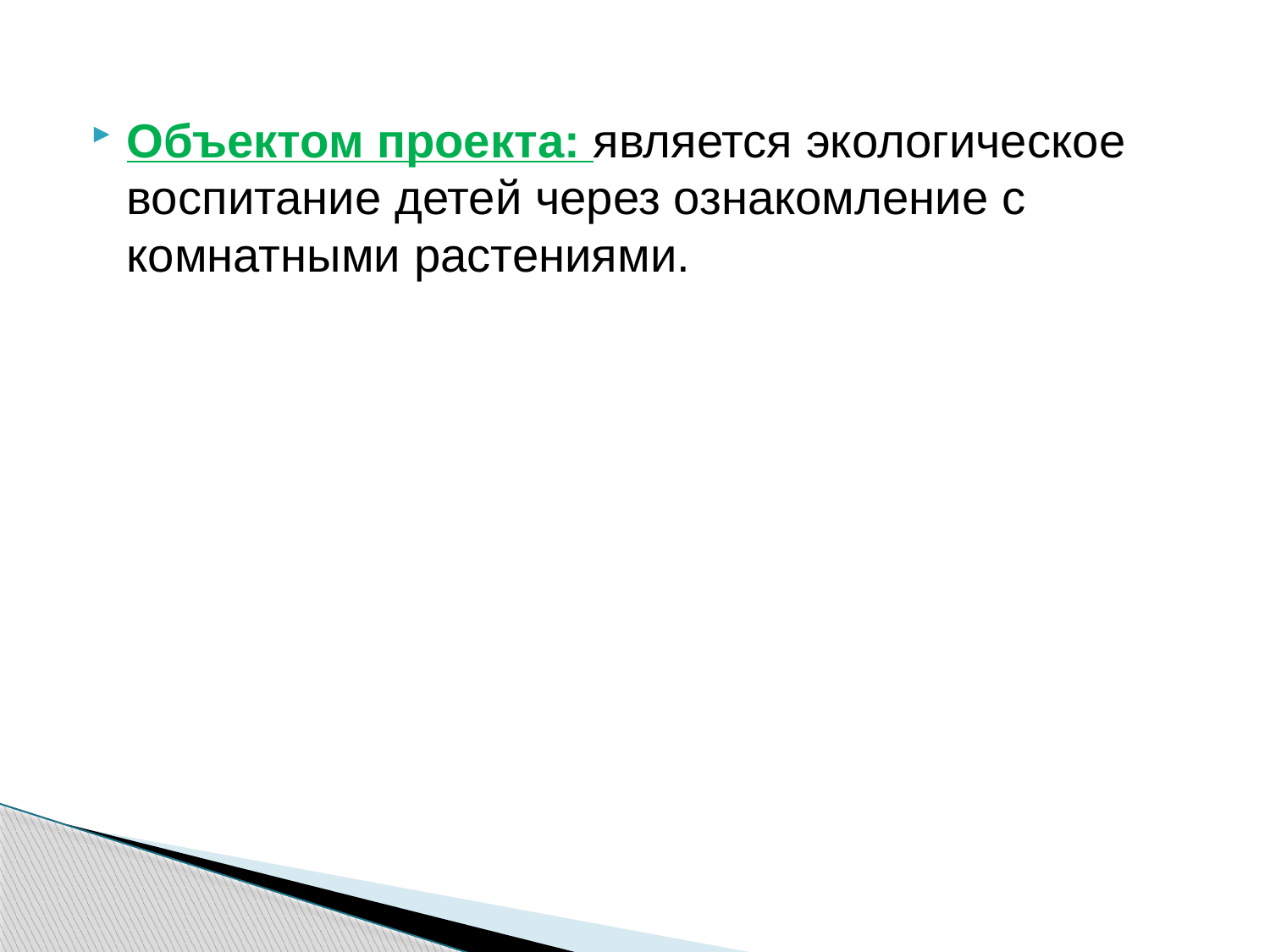

Объектом проекта: является экологическое воспитание детей через ознакомление с комнатными растениями.